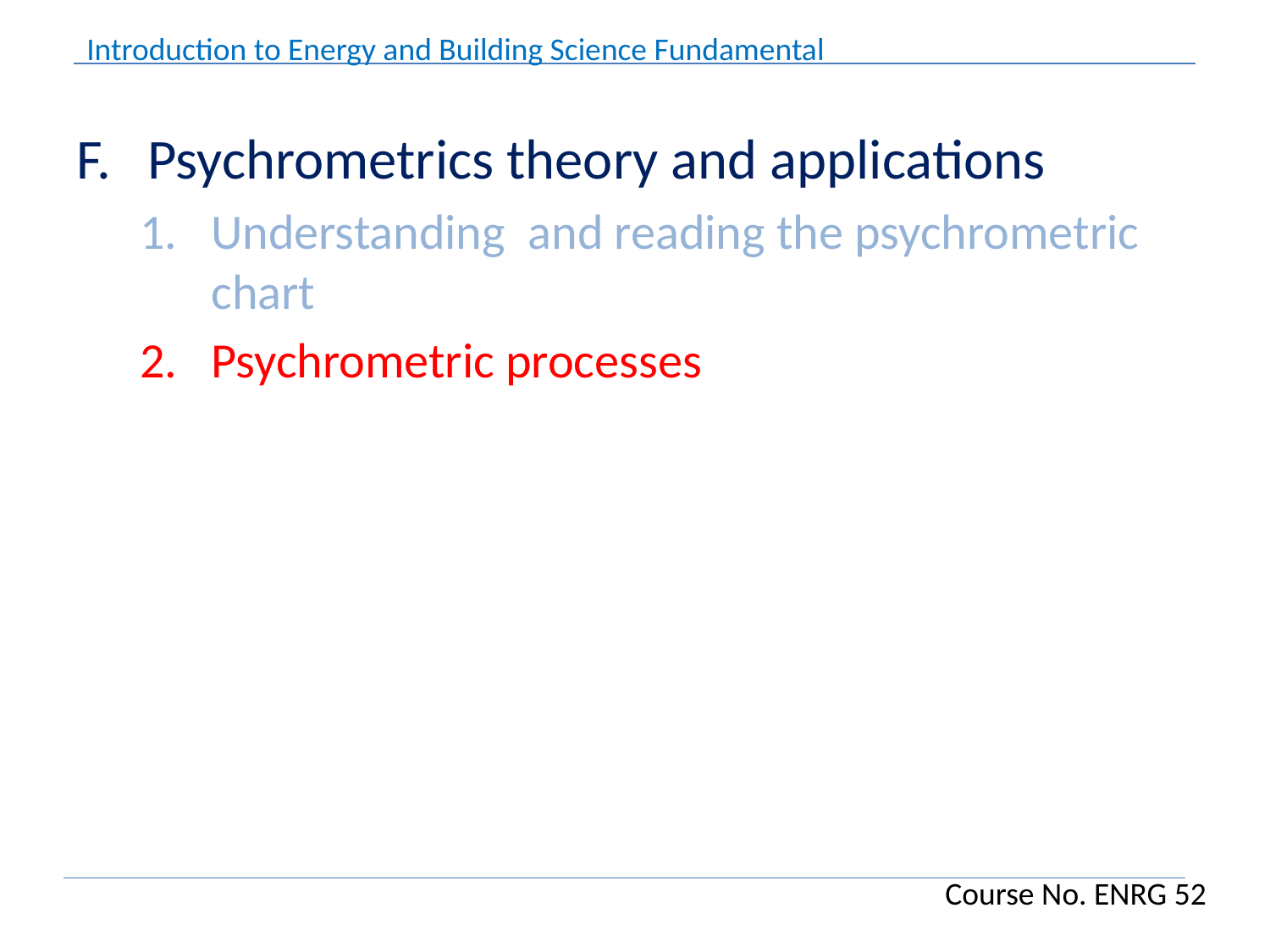

Psychrometrics theory and applications
Understanding  and reading the psychrometric chart
Psychrometric processes